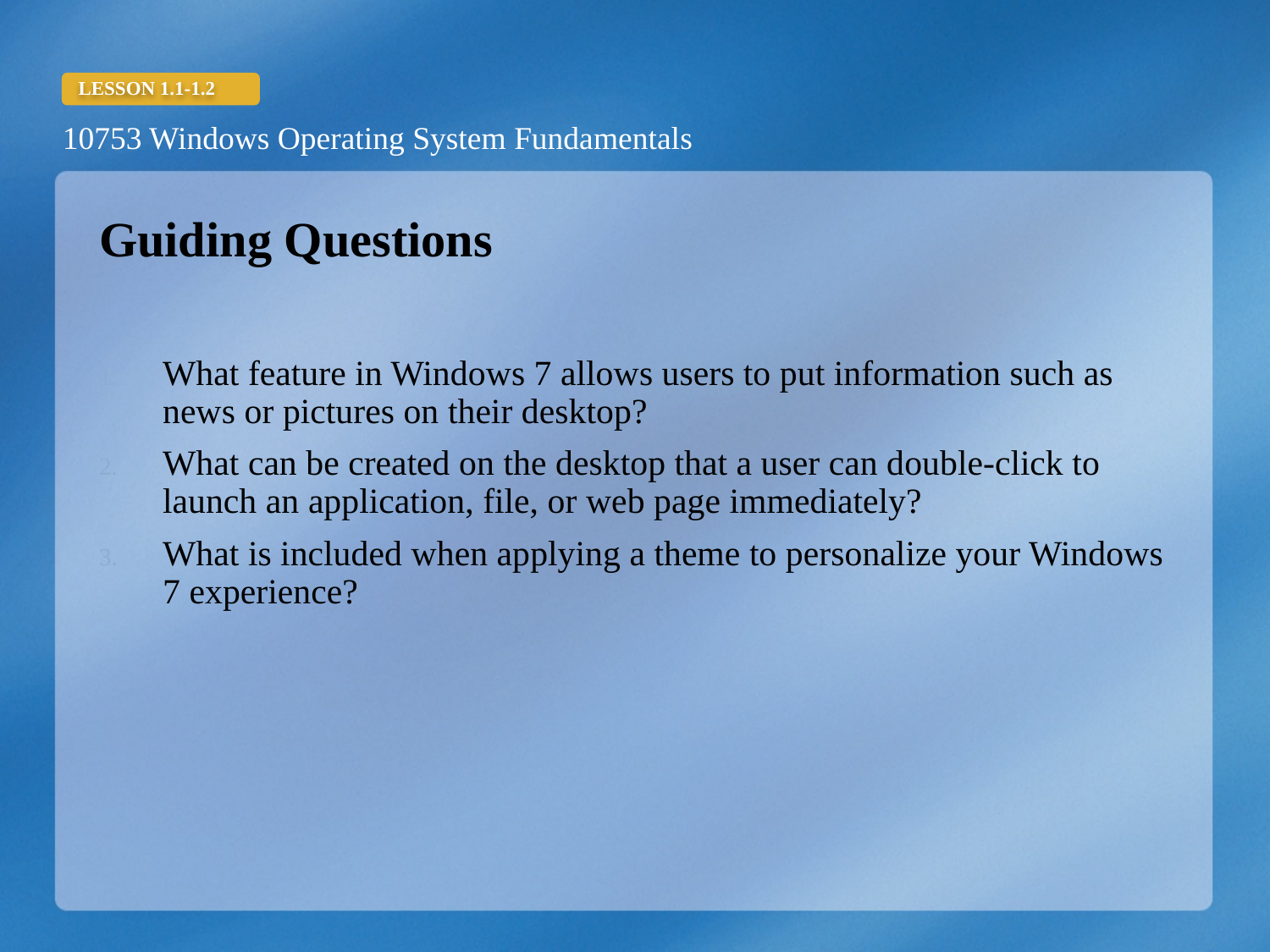

Guiding Questions

What feature in Windows 7 allows users to put information such as news or pictures on their desktop?
What can be created on the desktop that a user can double-click to launch an application, file, or web page immediately?
What is included when applying a theme to personalize your Windows 7 experience?